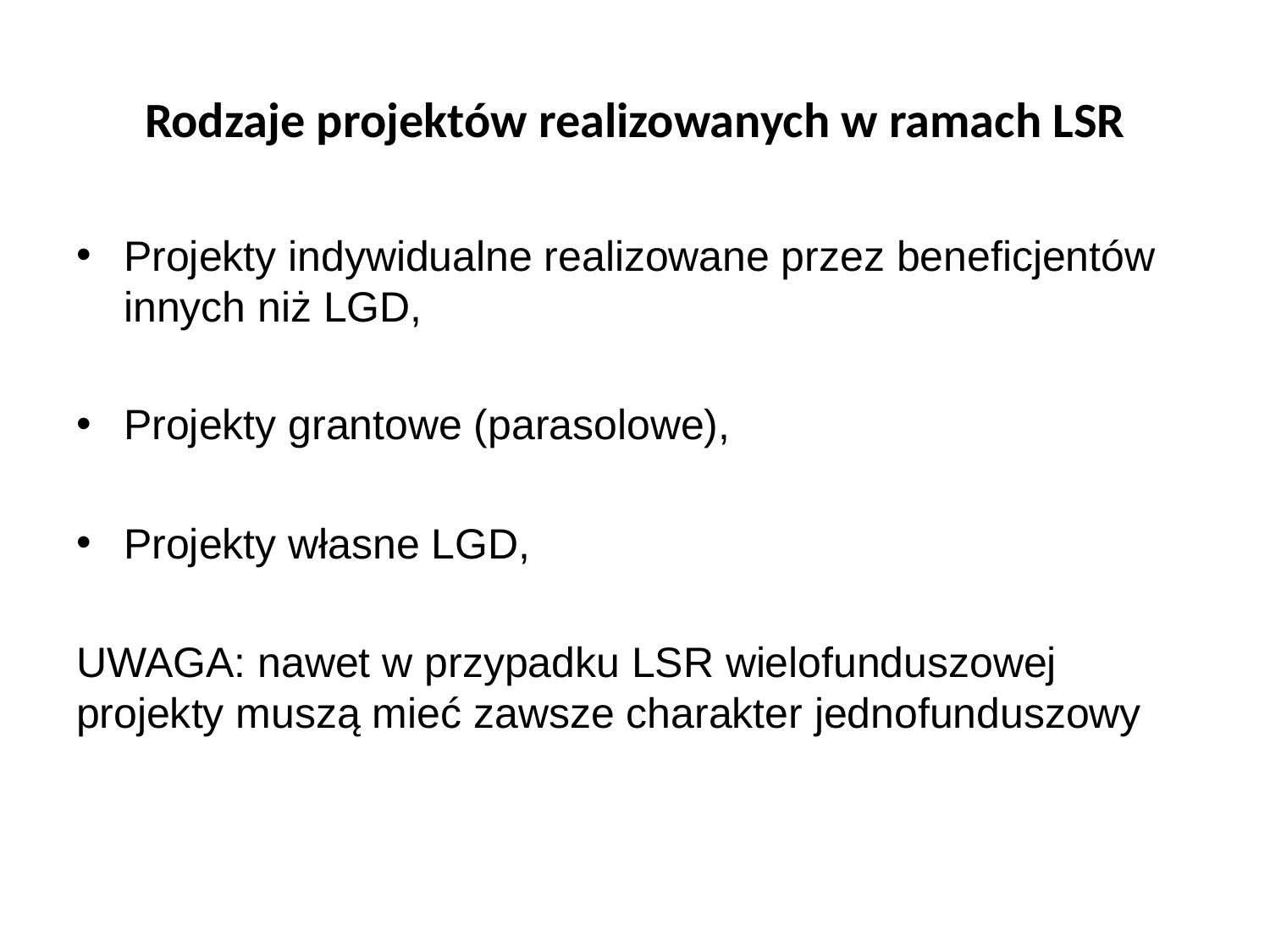

# Rodzaje projektów realizowanych w ramach LSR
Projekty indywidualne realizowane przez beneficjentów innych niż LGD,

Projekty grantowe (parasolowe),

Projekty własne LGD,

UWAGA: nawet w przypadku LSR wielofunduszowej projekty muszą mieć zawsze charakter jednofunduszowy